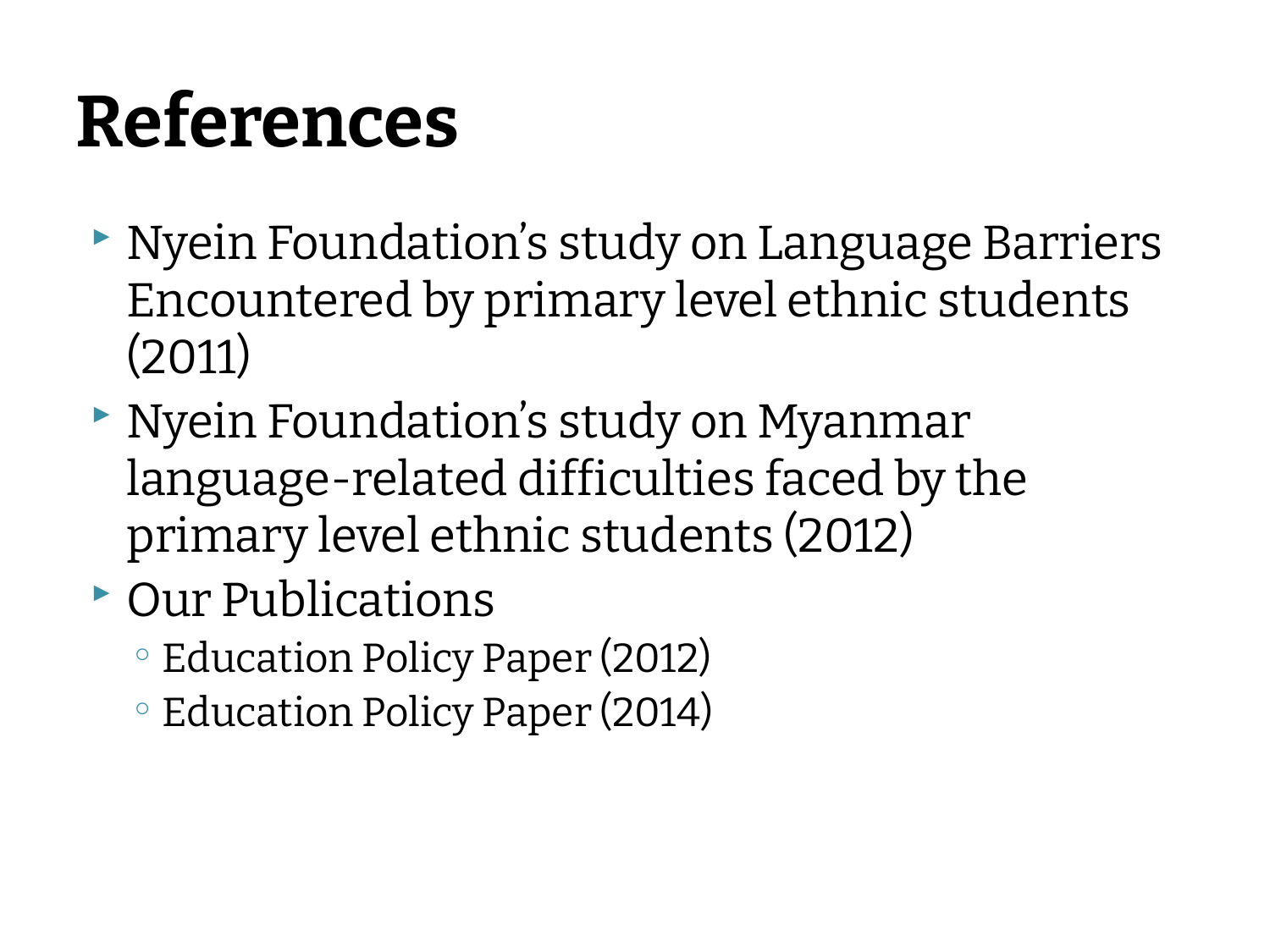

# References
Nyein Foundation’s study on Language Barriers Encountered by primary level ethnic students (2011)
Nyein Foundation’s study on Myanmar language-related difficulties faced by the primary level ethnic students (2012)
Our Publications
Education Policy Paper (2012)
Education Policy Paper (2014)